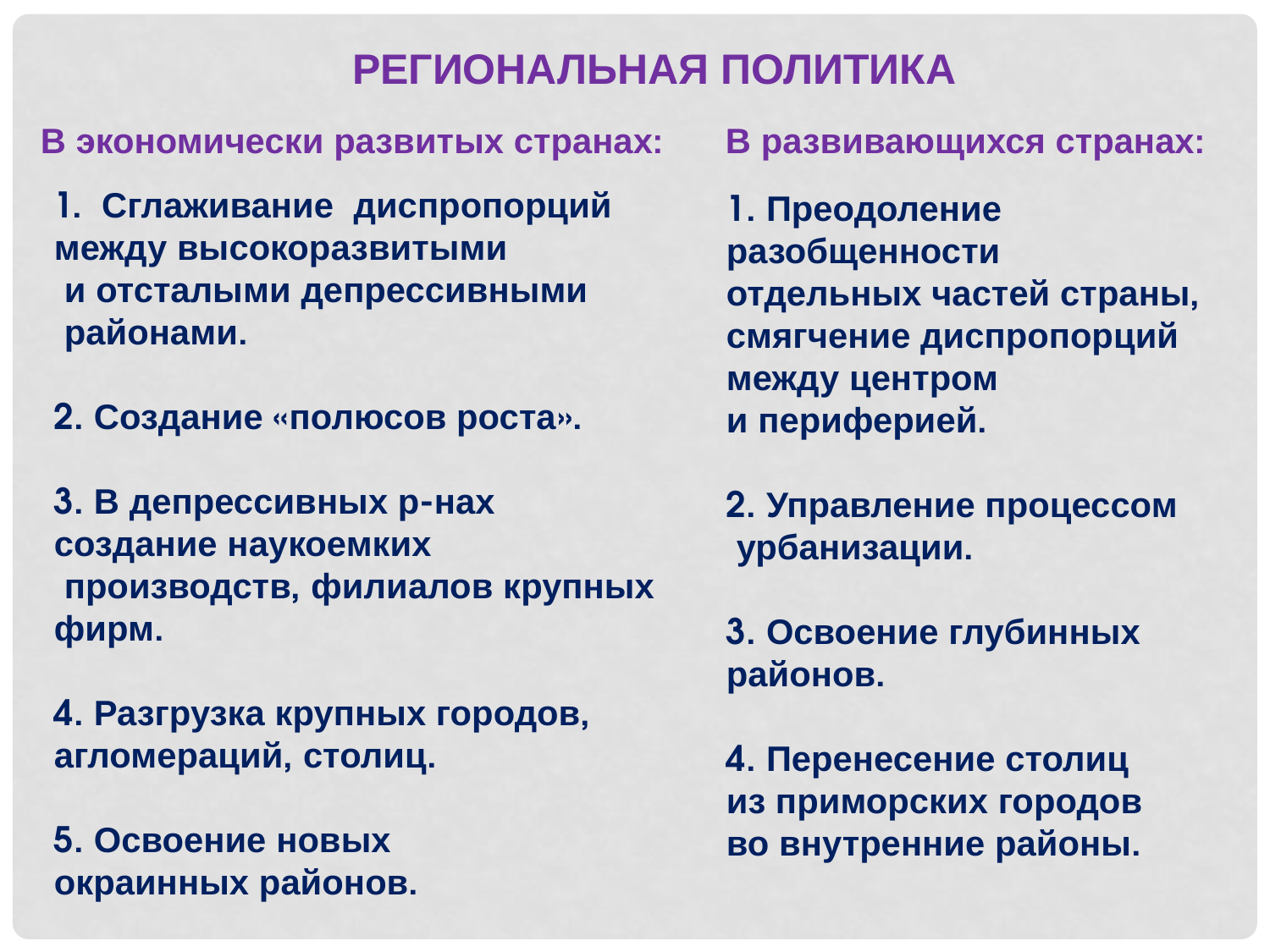

РЕГИОНАЛЬНАЯ ПОЛИТИКА
В экономически развитых странах:
В развивающихся странах:
Сглаживание  диспропорций
между высокоразвитыми
 и отсталыми депрессивными
 районами.

2. Создание «полюсов роста».

3. В депрессивных р-нах
создание наукоемких
 производств, филиалов крупных фирм.

4. Разгрузка крупных городов,
агломераций, столиц.

5. Освоение новых
окраинных районов.
1. Преодоление
разобщенности
отдельных частей страны,
смягчение диспропорций
между центром
и периферией.

2. Управление процессом
 урбанизации.

3. Освоение глубинных
районов.

4. Перенесение столиц
из приморских городов
во внутренние районы.